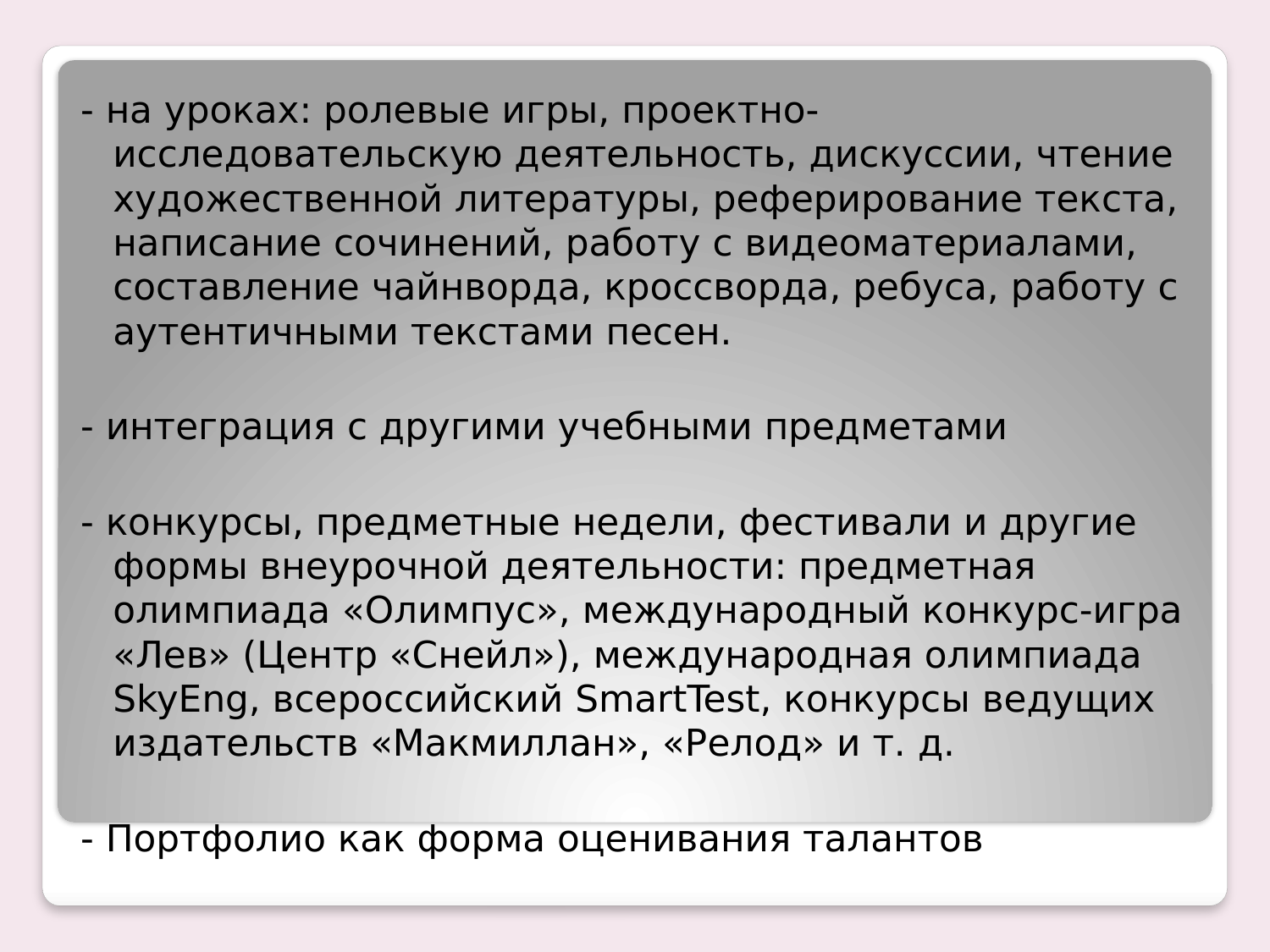

- на уроках: ролевые игры, проектно-исследовательскую деятельность, дискуссии, чтение художественной литературы, реферирование текста, написание сочинений, работу с видеоматериалами, составление чайнворда, кроссворда, ребуса, работу с аутентичными текстами песен.

- интеграция с другими учебными предметами

- конкурсы, предметные недели, фестивали и другие формы внеурочной деятельности: предметная олимпиада «Олимпус», международный конкурс-игра «Лев» (Центр «Снейл»), международная олимпиада SkyEng, всероссийский SmartTest, конкурсы ведущих издательств «Макмиллан», «Релод» и т. д.

- Портфолио как форма оценивания талантов